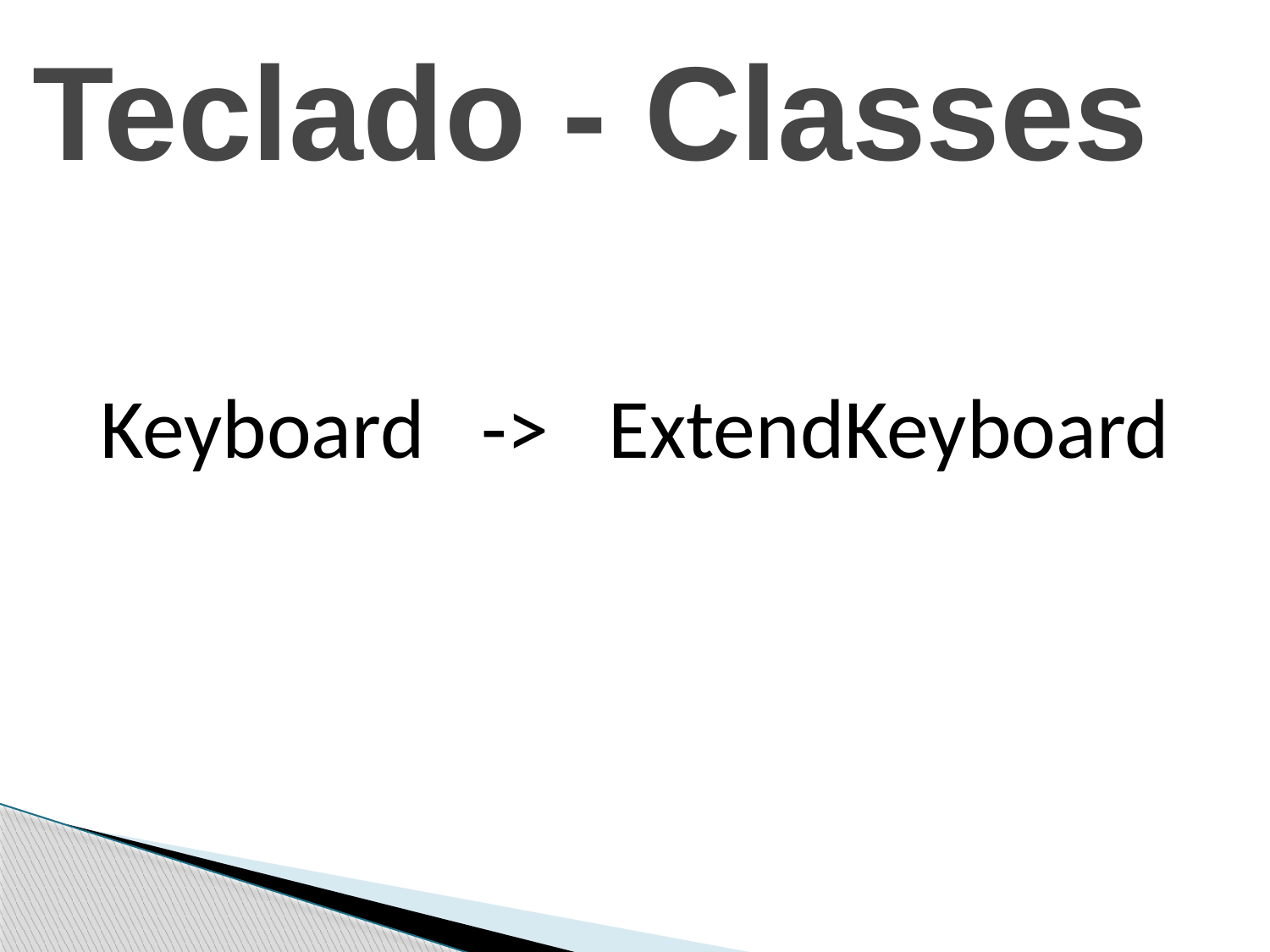

# Teclado - Classes

Keyboard 	-> 	ExtendKeyboard